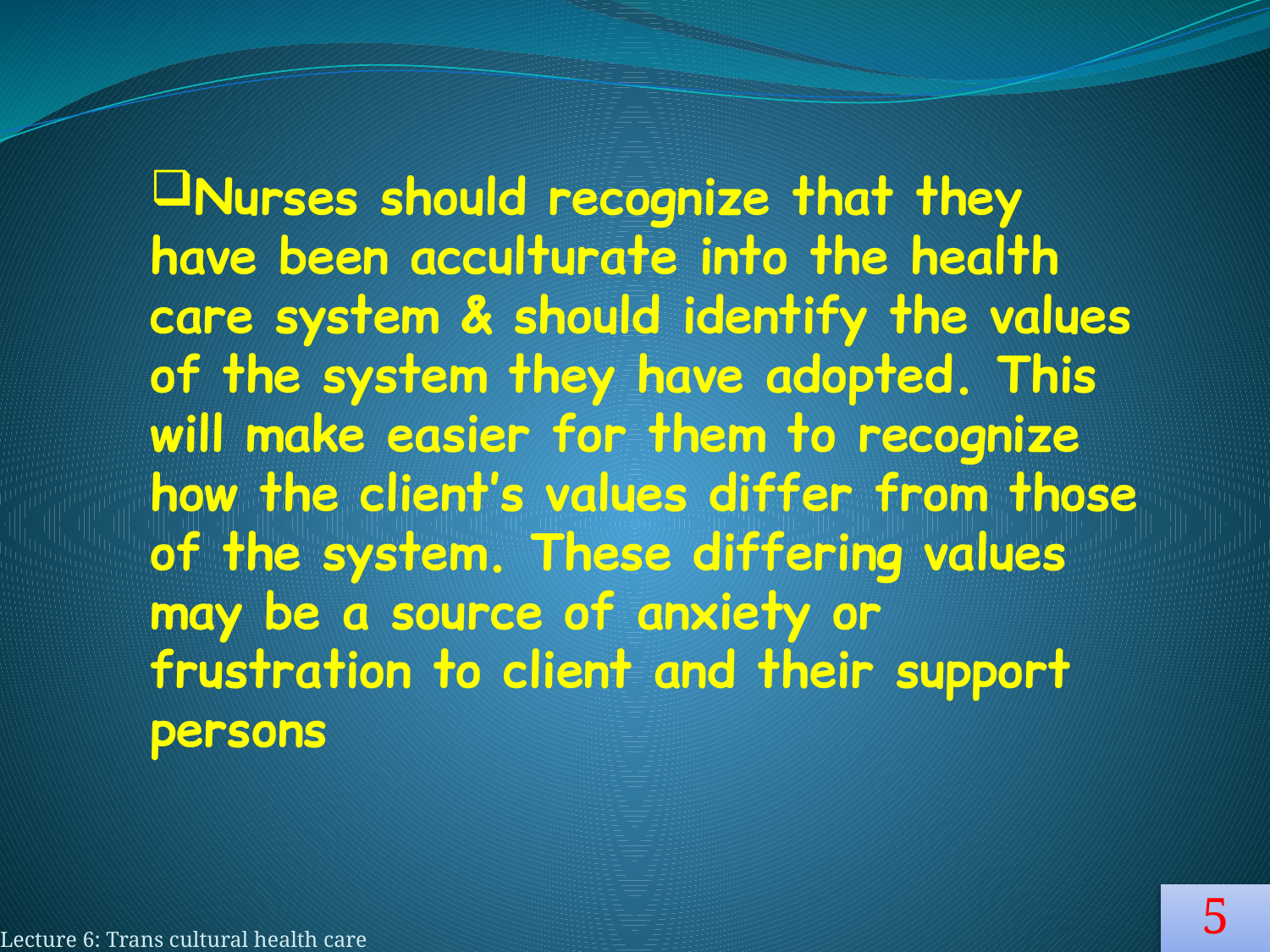

Nurses should recognize that they have been acculturate into the health care system & should identify the values of the system they have adopted. This will make easier for them to recognize how the client’s values differ from those of the system. These differing values may be a source of anxiety or frustration to client and their support persons
#
5
Lecture 6: Trans cultural health care